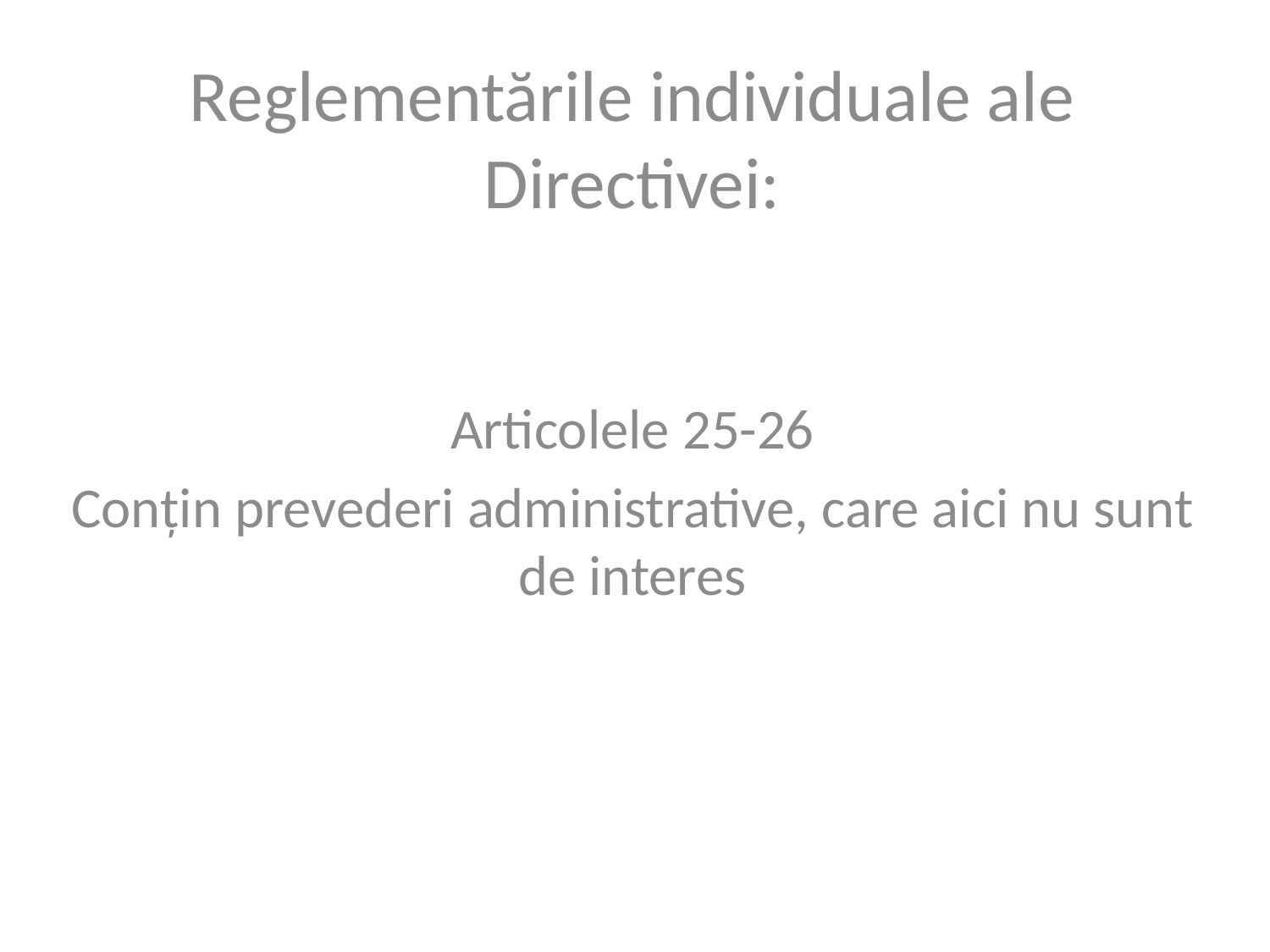

Reglementările individuale ale Directivei:

Articolele 25-26
Conțin prevederi administrative, care aici nu sunt de interes